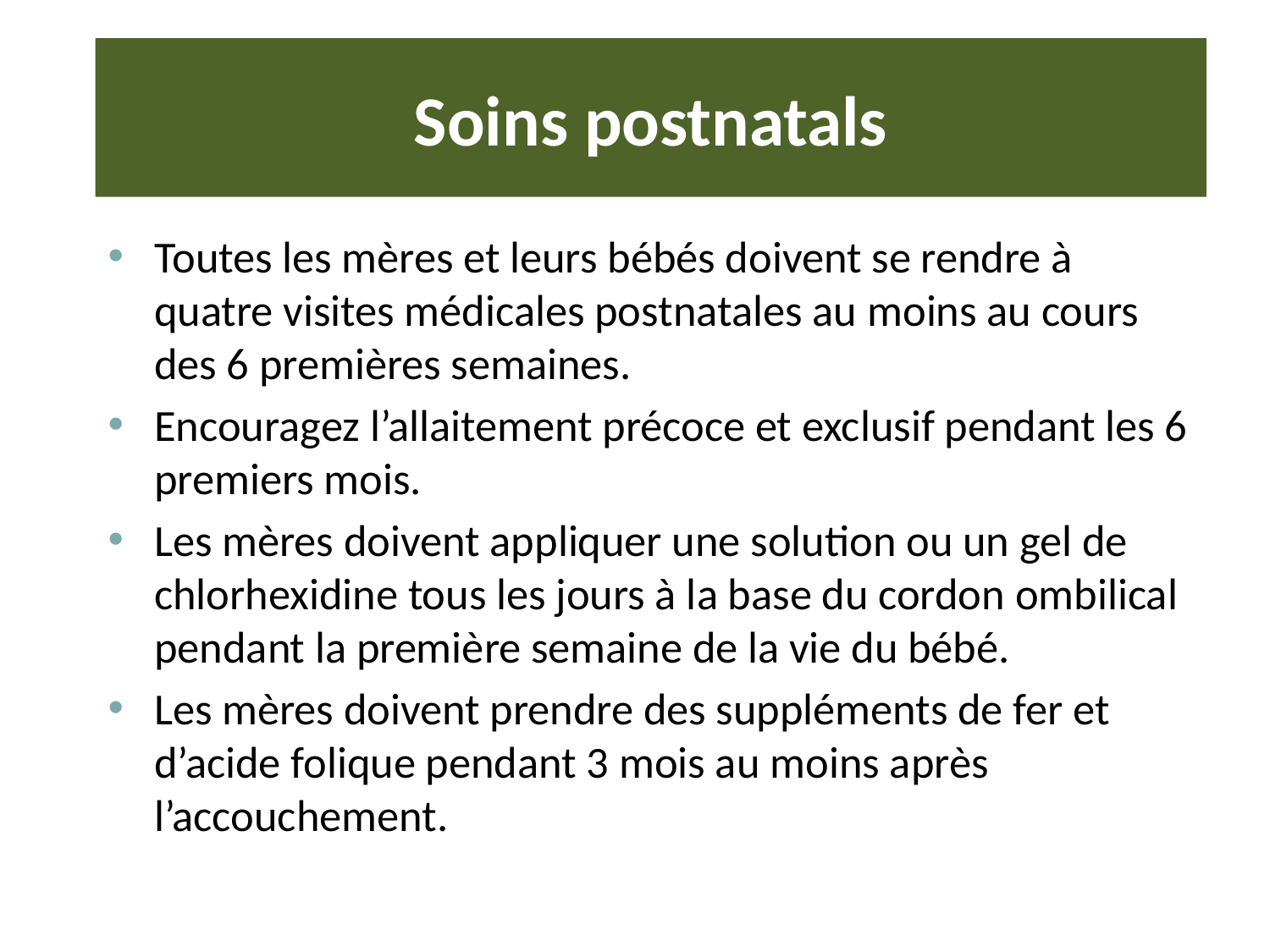

# Soins postnatals
Toutes les mères et leurs bébés doivent se rendre à quatre visites médicales postnatales au moins au cours des 6 premières semaines.
Encouragez l’allaitement précoce et exclusif pendant les 6 premiers mois.
Les mères doivent appliquer une solution ou un gel de chlorhexidine tous les jours à la base du cordon ombilical pendant la première semaine de la vie du bébé.
Les mères doivent prendre des suppléments de fer et d’acide folique pendant 3 mois au moins après l’accouchement.